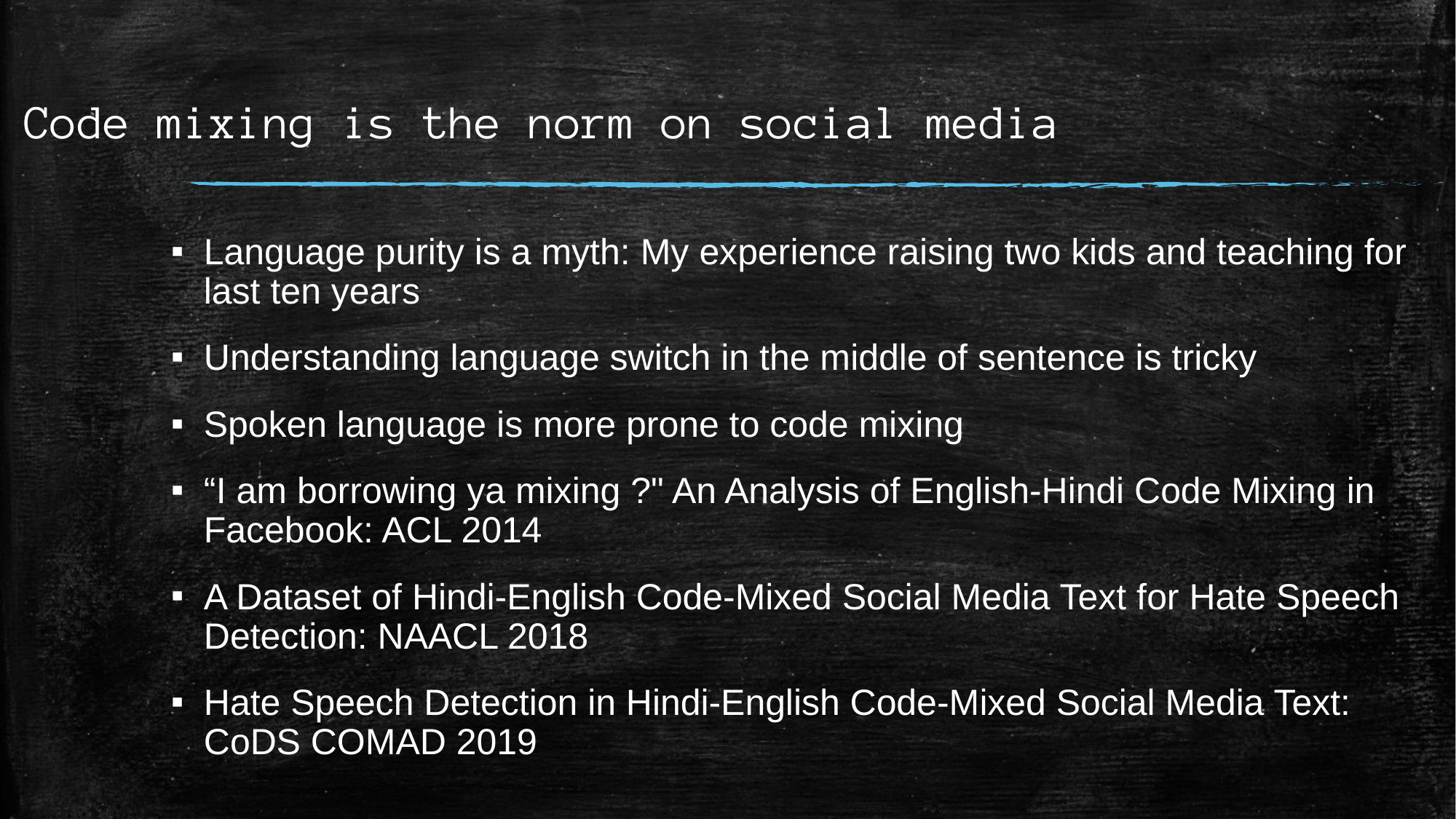

# Code mixing is the norm on social media
Language purity is a myth: My experience raising two kids and teaching for last ten years
Understanding language switch in the middle of sentence is tricky
Spoken language is more prone to code mixing
“I am borrowing ya mixing ?" An Analysis of English-Hindi Code Mixing in Facebook: ACL 2014
A Dataset of Hindi-English Code-Mixed Social Media Text for Hate Speech Detection: NAACL 2018
Hate Speech Detection in Hindi-English Code-Mixed Social Media Text: CoDS COMAD 2019